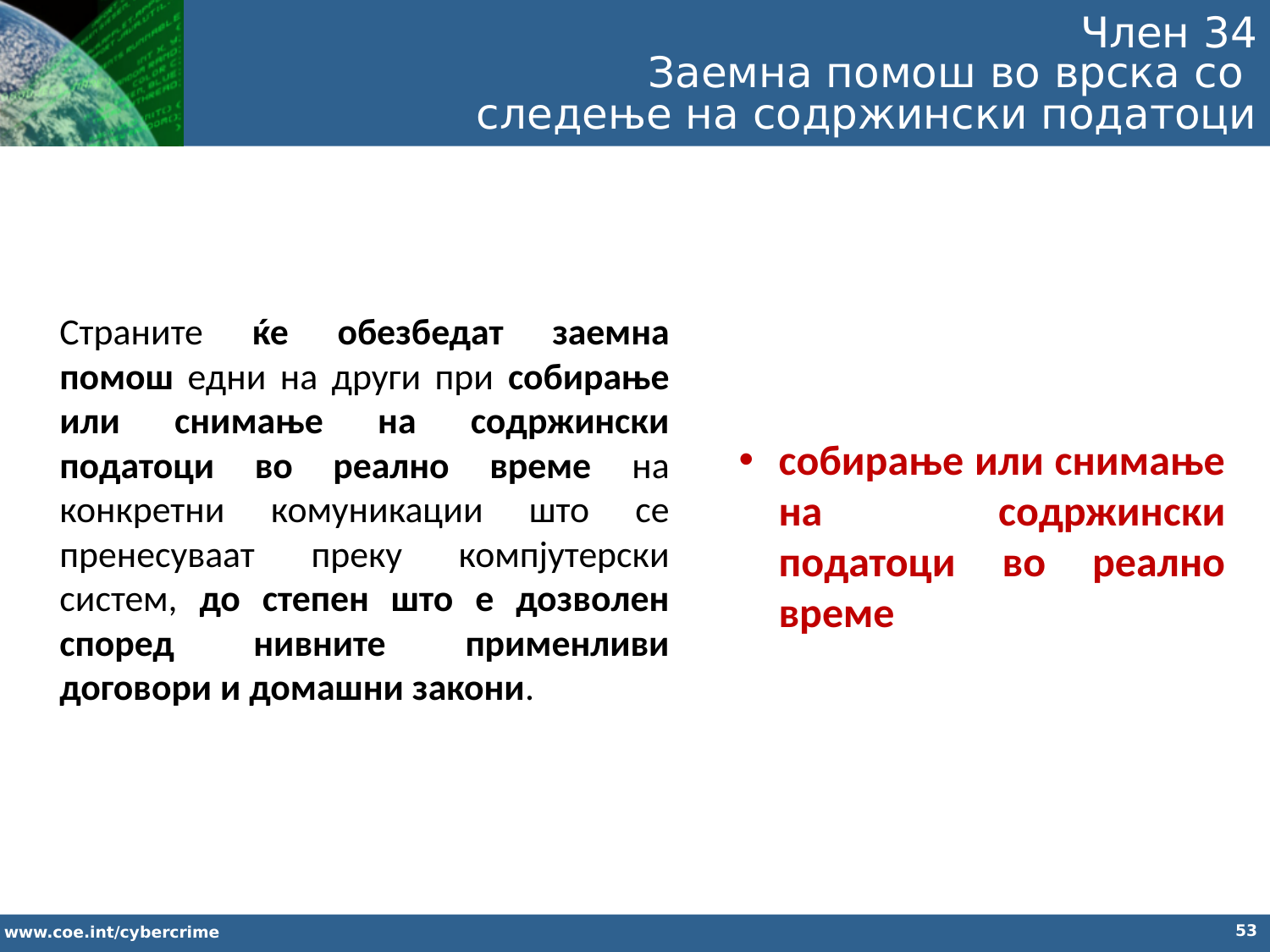

Член 34
Заемна помош во врска со
следење на содржински податоци
Страните ќе обезбедат заемна помош едни на други при собирање или снимање на содржински податоци во реално време на конкретни комуникации што се пренесуваат преку компјутерски систем, до степен што е дозволен според нивните применливи договори и домашни закони.
собирање или снимање на содржински податоци во реално време
53